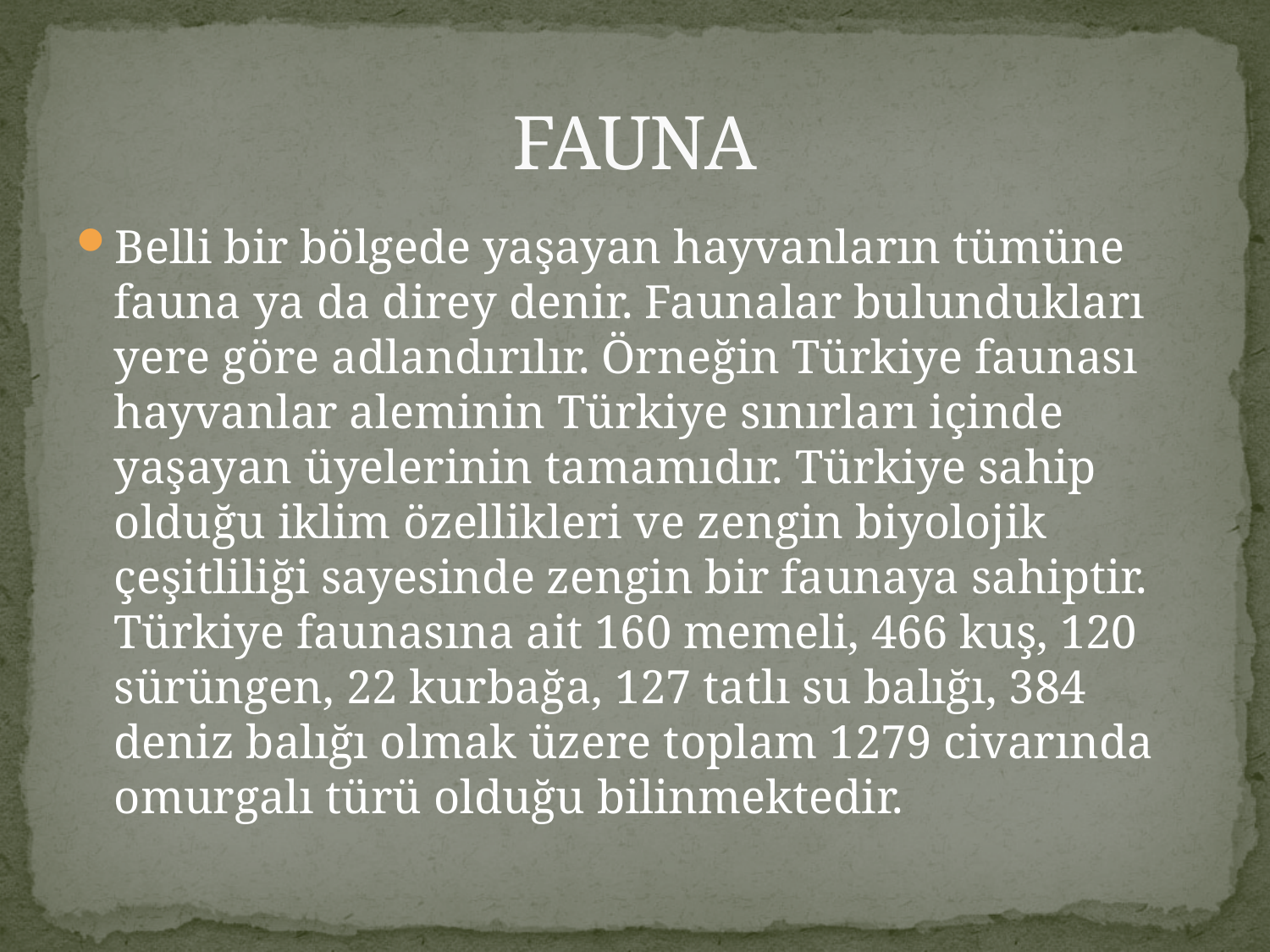

# FAUNA
Belli bir bölgede yaşayan hayvanların tümüne fauna ya da direy denir. Faunalar bulundukları yere göre adlandırılır. Örneğin Türkiye faunası hayvanlar aleminin Türkiye sınırları içinde yaşayan üyelerinin tamamıdır. Türkiye sahip olduğu iklim özellikleri ve zengin biyolojik çeşitliliği sayesinde zengin bir faunaya sahiptir. Türkiye faunasına ait 160 memeli, 466 kuş, 120 sürüngen, 22 kurbağa, 127 tatlı su balığı, 384 deniz balığı olmak üzere toplam 1279 civarında omurgalı türü olduğu bilinmektedir.